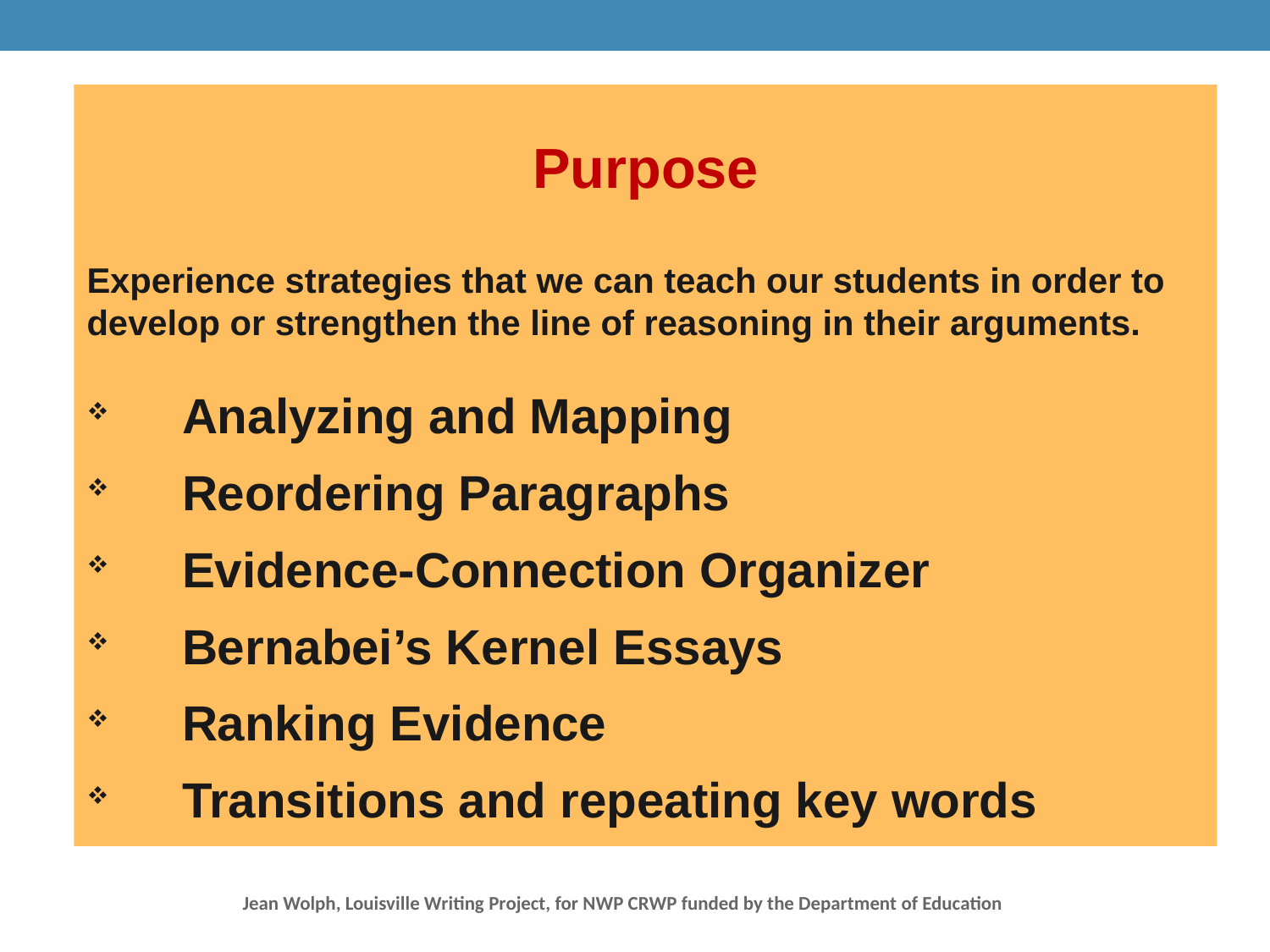

Purpose

Experience strategies that we can teach our students in order to develop or strengthen the line of reasoning in their arguments.

Analyzing and Mapping
Reordering Paragraphs
Evidence-Connection Organizer
Bernabei’s Kernel Essays
Ranking Evidence
Transitions and repeating key words

Jean Wolph, Louisville Writing Project, for NWP CRWP funded by the Department of Education